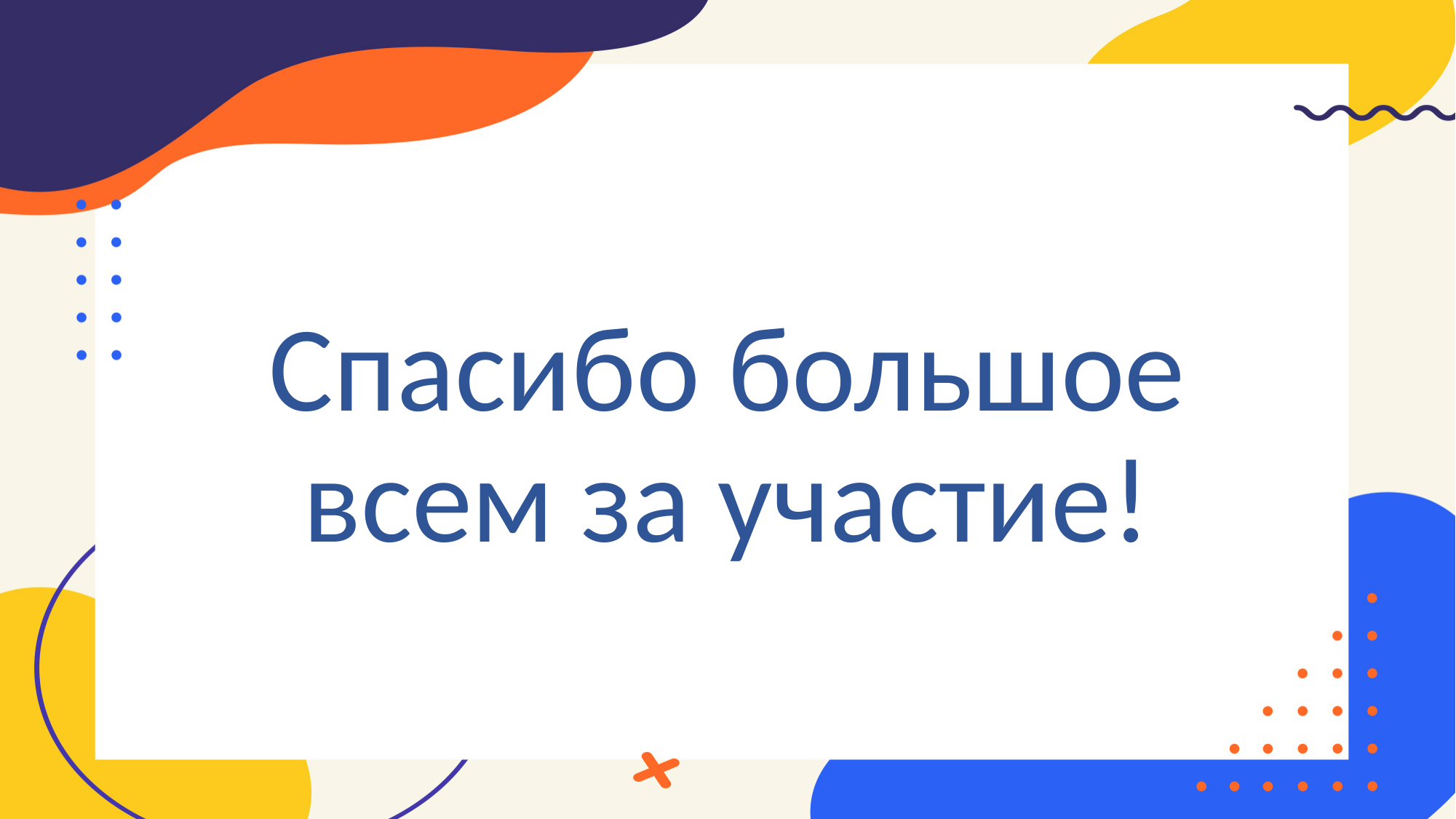

# Спасибо большое всем за участие!
ㅤ